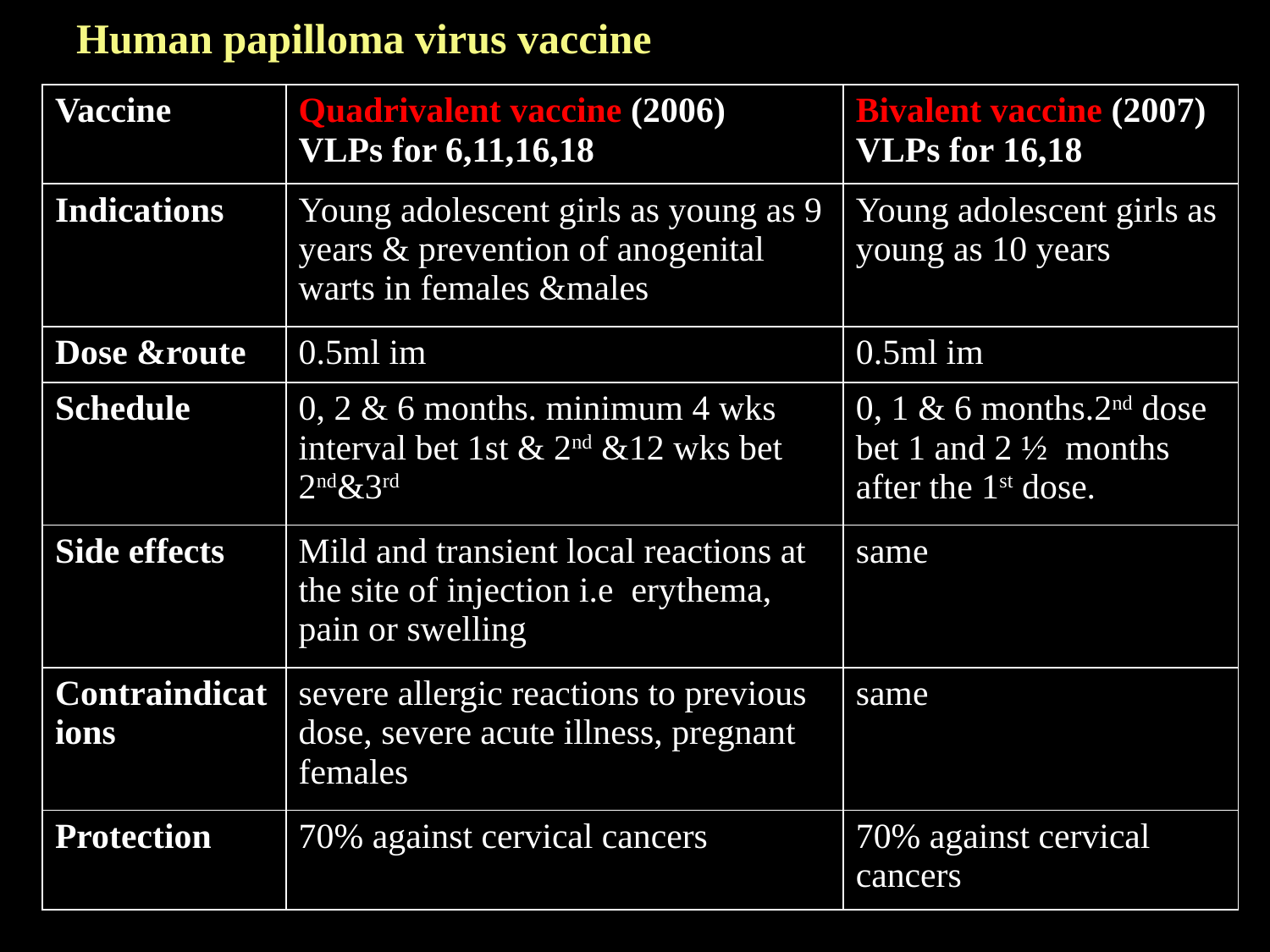

# Human papilloma virus vaccine
| Vaccine | Quadrivalent vaccine (2006) VLPs for 6,11,16,18 | Bivalent vaccine (2007) VLPs for 16,18 |
| --- | --- | --- |
| Indications | Young adolescent girls as young as 9 years & prevention of anogenital warts in females &males | Young adolescent girls as young as 10 years |
| Dose &route | 0.5ml im | 0.5ml im |
| Schedule | 0, 2 & 6 months. minimum 4 wks interval bet 1st & 2nd &12 wks bet 2nd&3rd | 0, 1 & 6 months.2nd dose bet 1 and 2 ½ months after the 1st dose. |
| Side effects | Mild and transient local reactions at the site of injection i.e erythema, pain or swelling | same |
| Contraindications | severe allergic reactions to previous dose, severe acute illness, pregnant females | same |
| Protection | 70% against cervical cancers | 70% against cervical cancers |